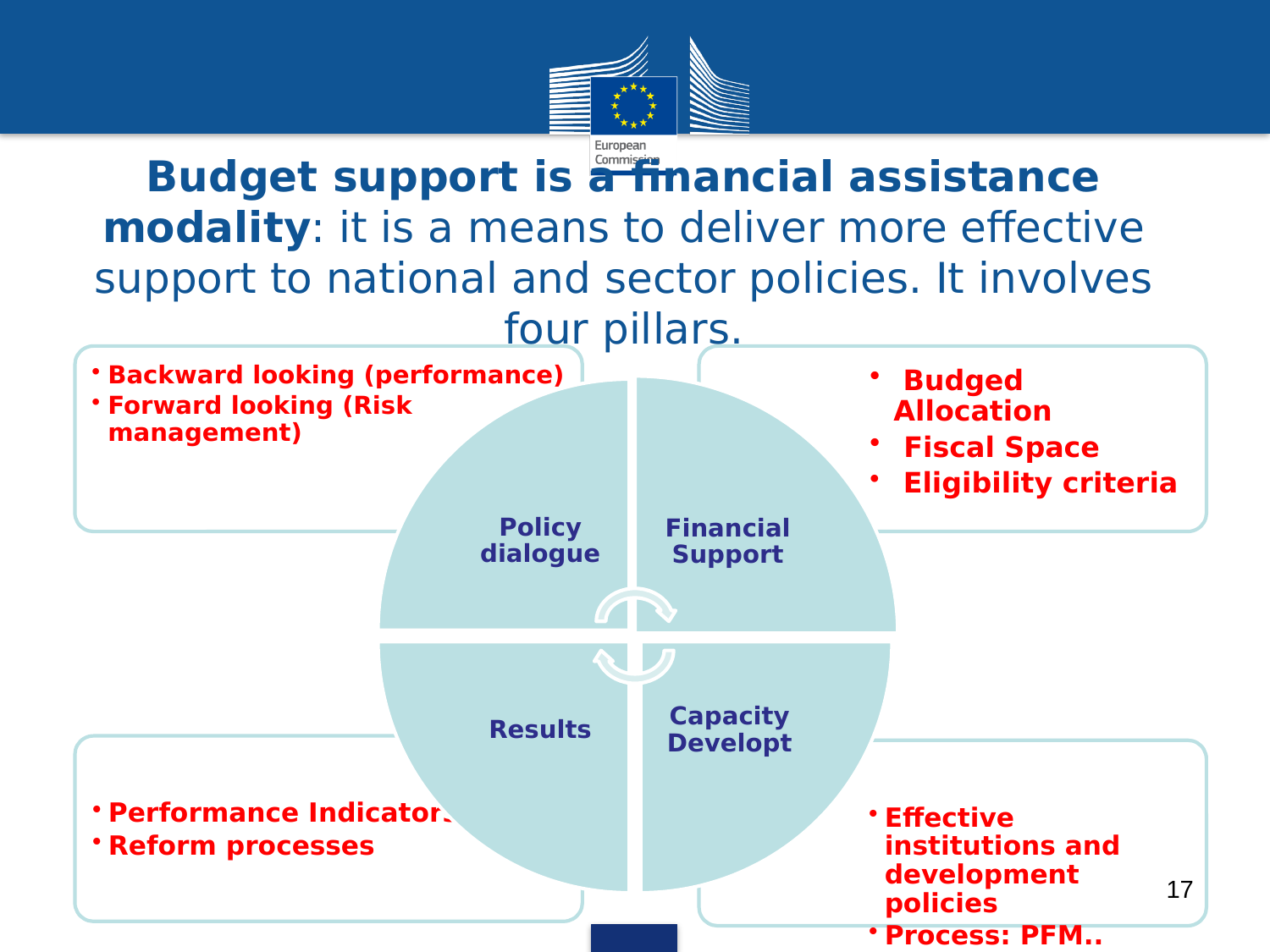

# Budget support is a financial assistance modality: it is a means to deliver more effective support to national and sector policies. It involves four pillars.
Effective institutions and development policies
Process: PFM..
Performance Indicators
Reform processes
 Budged Allocation
 Fiscal Space
 Eligibility criteria
Backward looking (performance)
Forward looking (Risk management)
Policy dialogue
Financial Support
Capacity Developt
Results
17